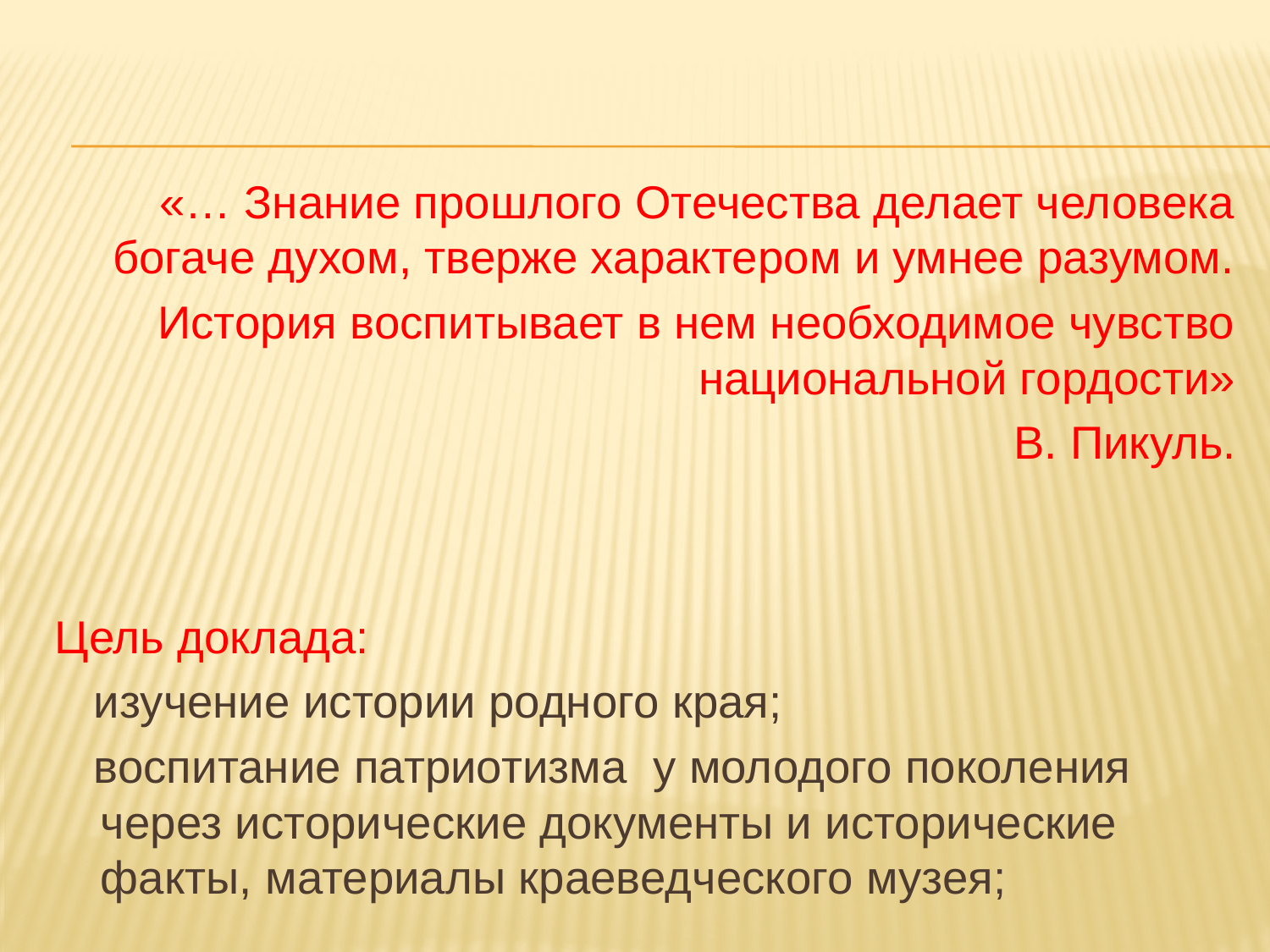

«… Знание прошлого Отечества делает человека богаче духом, тверже характером и умнее разумом.
История воспитывает в нем необходимое чувство национальной гордости»
В. Пикуль.

Цель доклада:
   изучение истории родного края;
   воспитание патриотизма  у молодого поколения через исторические документы и исторические факты, материалы краеведческого музея;